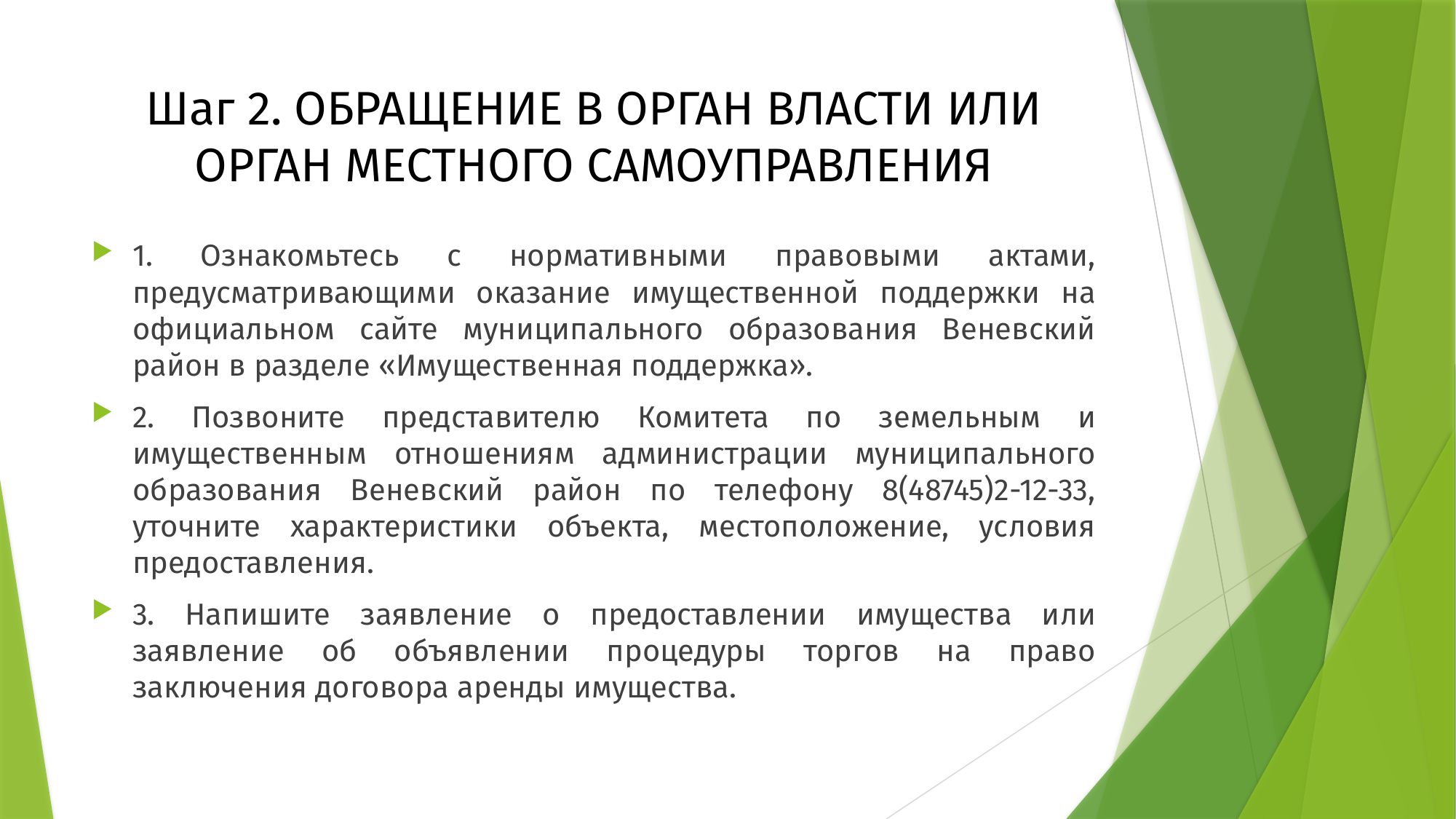

# Шаг 2. ОБРАЩЕНИЕ В ОРГАН ВЛАСТИ ИЛИ ОРГАН МЕСТНОГО САМОУПРАВЛЕНИЯ
1. Ознакомьтесь с нормативными правовыми актами, предусматривающими оказание имущественной поддержки на официальном сайте муниципального образования Веневский район в разделе «Имущественная поддержка».
2. Позвоните представителю Комитета по земельным и имущественным отношениям администрации муниципального образования Веневский район по телефону 8(48745)2-12-33, уточните характеристики объекта, местоположение, условия предоставления.
3. Напишите заявление о предоставлении имущества или заявление об объявлении процедуры торгов на право заключения договора аренды имущества.